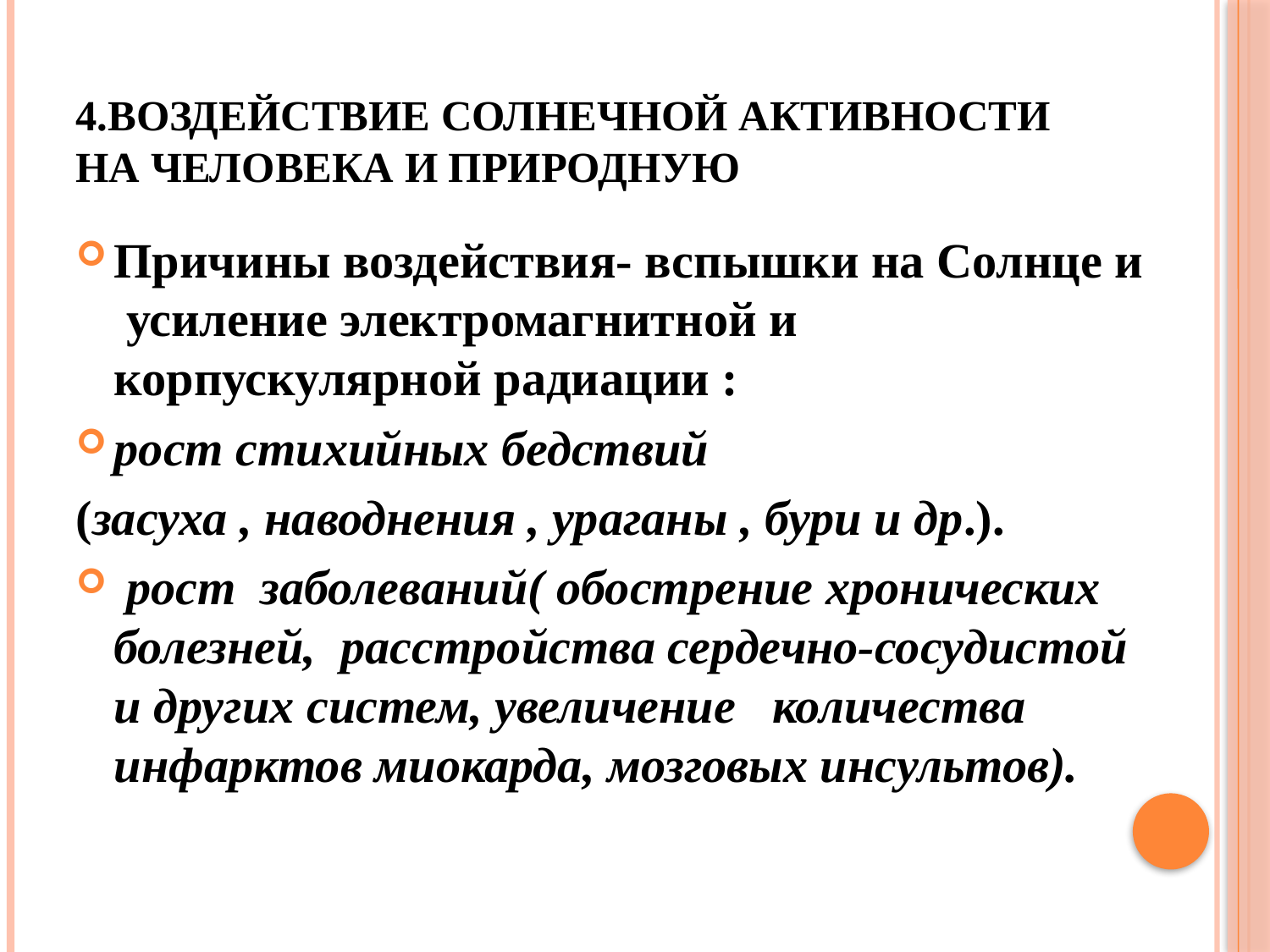

# 4.Воздействие Солнечной активности на человека и природную
Причины воздействия- вспышки на Солнце и  усиление электромагнитной и корпускулярной радиации :
рост стихийных бедствий
(засуха , наводнения , ураганы , бури и др.).
 рост  заболеваний( обострение хронических болезней,  расстройства сердечно-сосудистой и других систем, увеличение   количества инфарктов миокарда, мозговых инсультов).